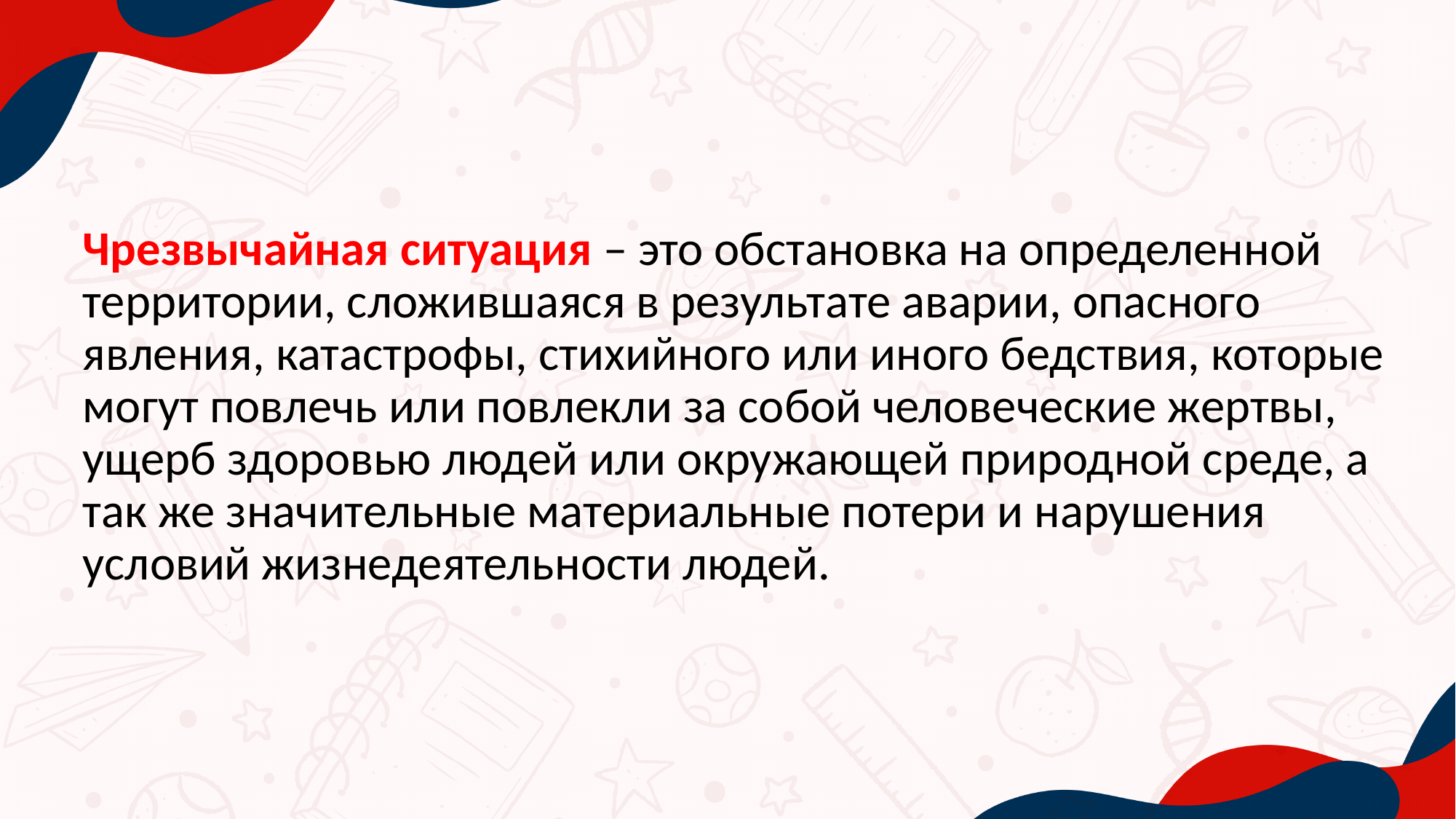

Чрезвычайная ситуация – это обстановка на определенной территории, сложившаяся в результате аварии, опасного явления, катастрофы, стихийного или иного бедствия, которые могут повлечь или повлекли за собой человеческие жертвы, ущерб здоровью людей или окружающей природной среде, а так же значительные материальные потери и нарушения условий жизнедеятельности людей.